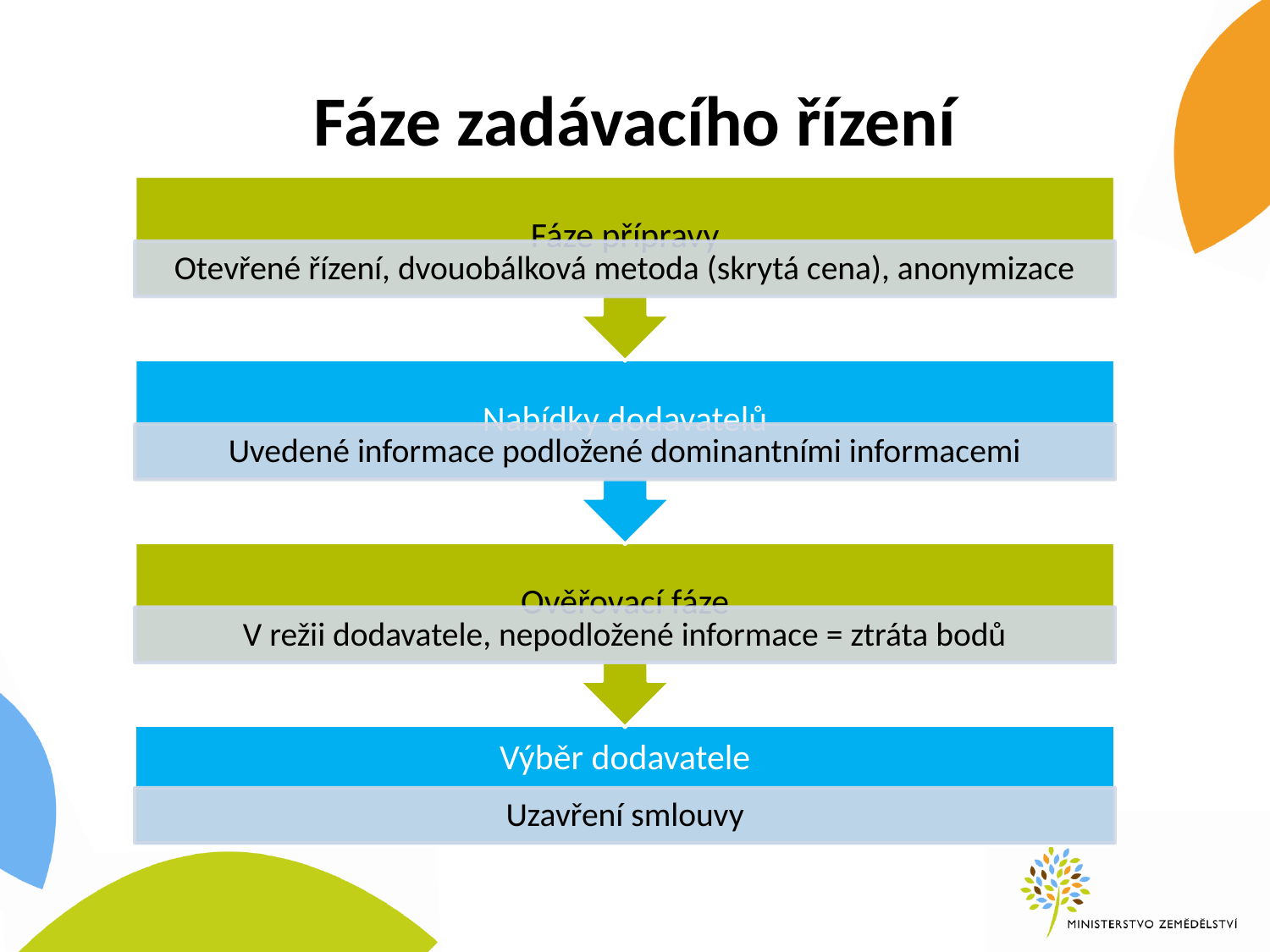

# Fáze zadávacího řízení
Výběr dodavatele
Uzavření smlouvy
Ověřovací fáze
V režii dodavatele, nepodložené informace = ztráta bodů
Nabídky dodavatelů
Uvedené informace podložené dominantními informacemi
Fáze přípravy
Otevřené řízení, dvouobálková metoda (skrytá cena), anonymizace